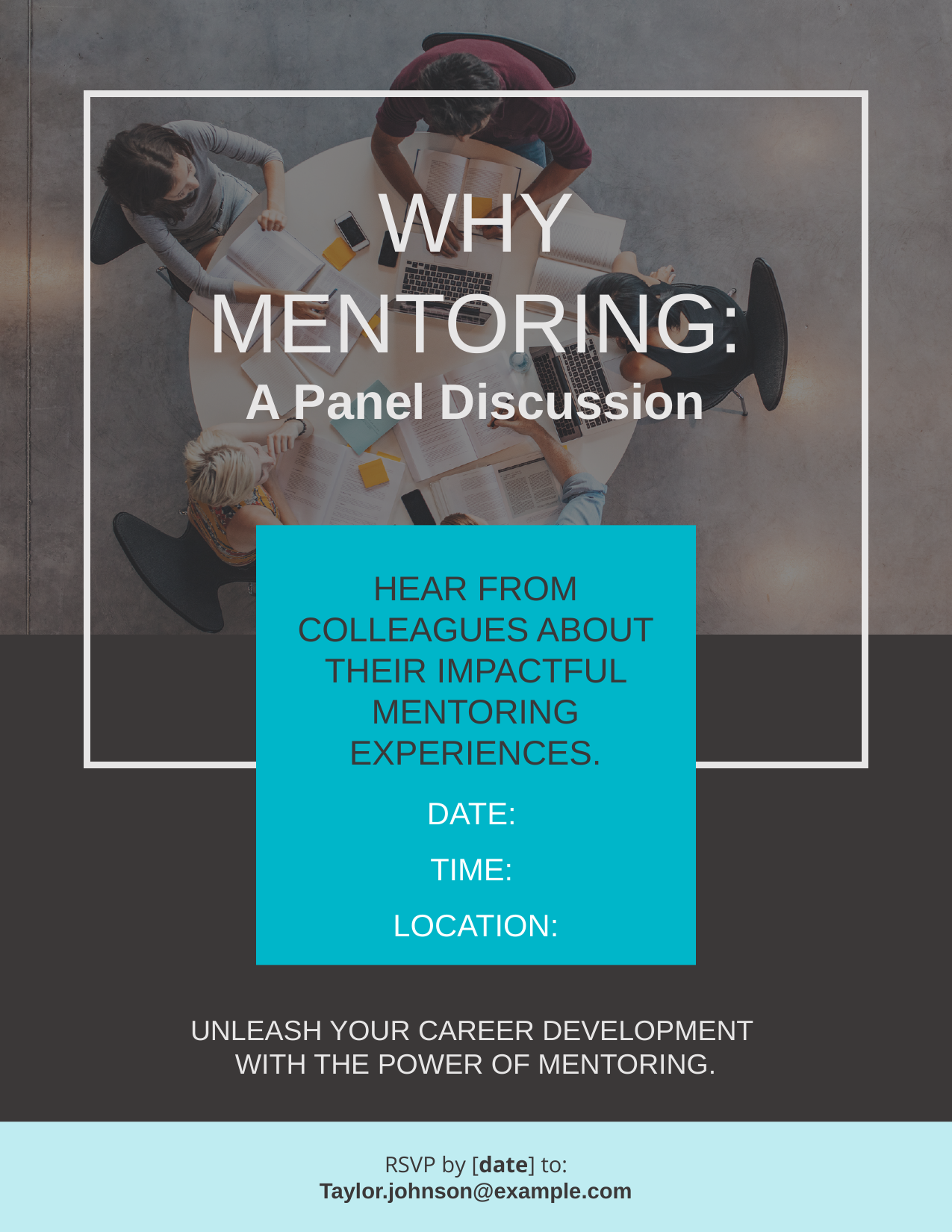

Date:
Time:
Location:
RSVP by [date] to:
Taylor.johnson@example.com